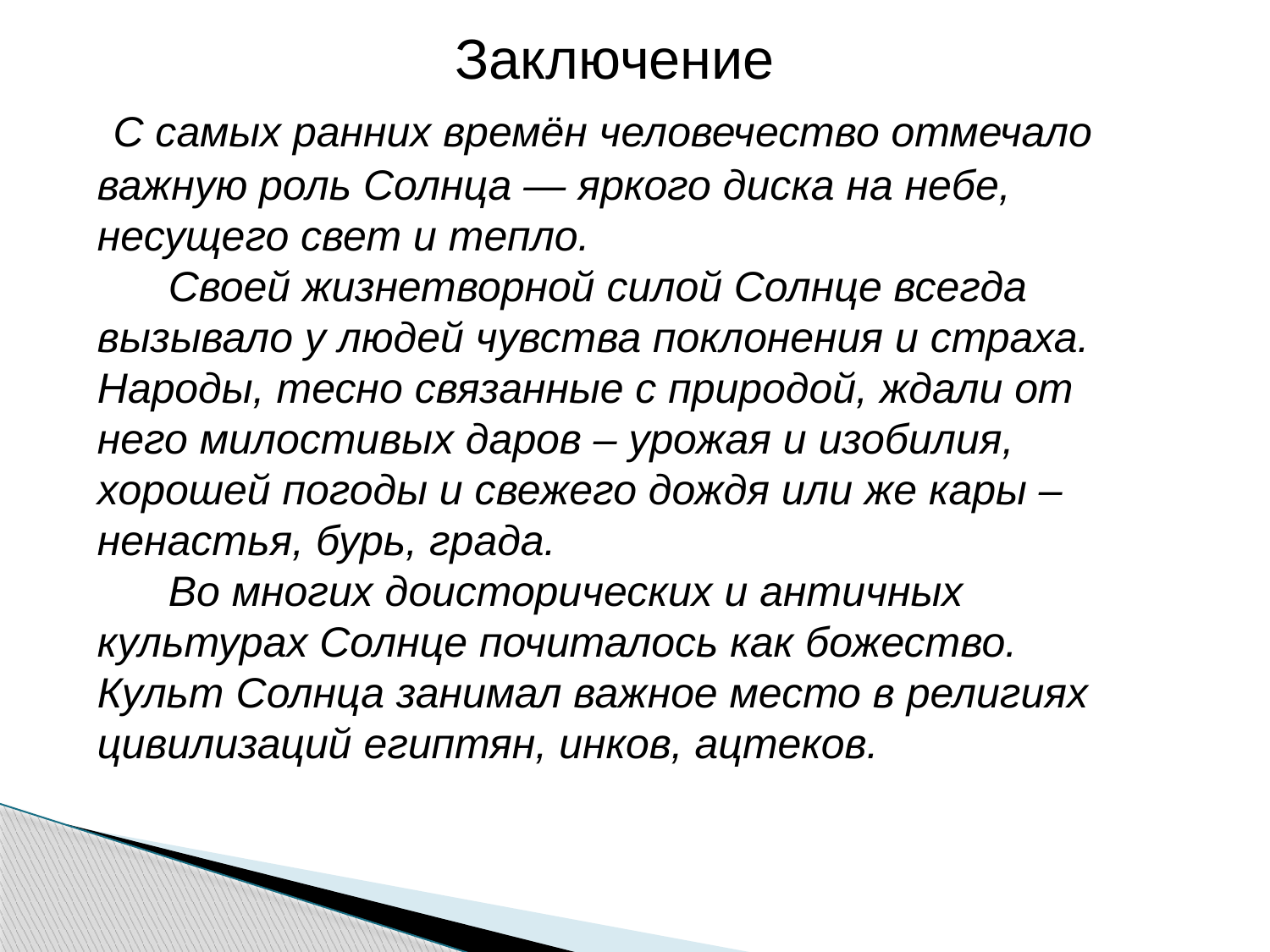

Заключение
 С самых ранних времён человечество отмечало важную роль Солнца — яркого диска на небе, несущего свет и тепло.
      Своей жизнетворной силой Солнце всегда вызывало у людей чувства поклонения и страха. Народы, тесно связанные с природой, ждали от него милостивых даров – урожая и изобилия, хорошей погоды и свежего дождя или же кары – ненастья, бурь, града.
      Во многих доисторических и античных культурах Солнце почиталось как божество. Культ Солнца занимал важное место в религиях цивилизаций египтян, инков, ацтеков.